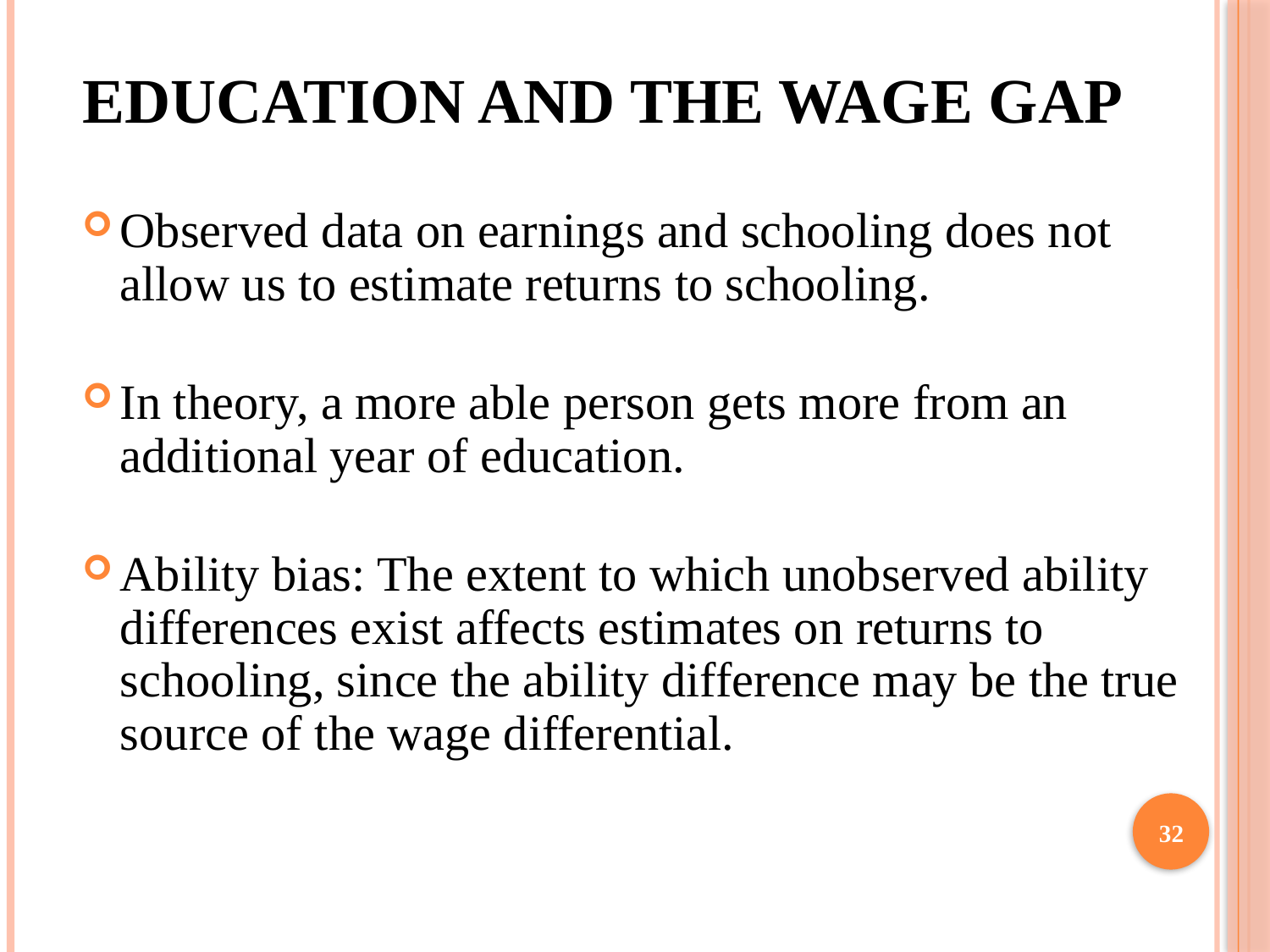

# EDUCATION AND THE WAGE GAP
Observed data on earnings and schooling does not allow us to estimate returns to schooling.

In theory, a more able person gets more from an additional year of education.

Ability bias: The extent to which unobserved ability differences exist affects estimates on returns to schooling, since the ability difference may be the true source of the wage differential.
32